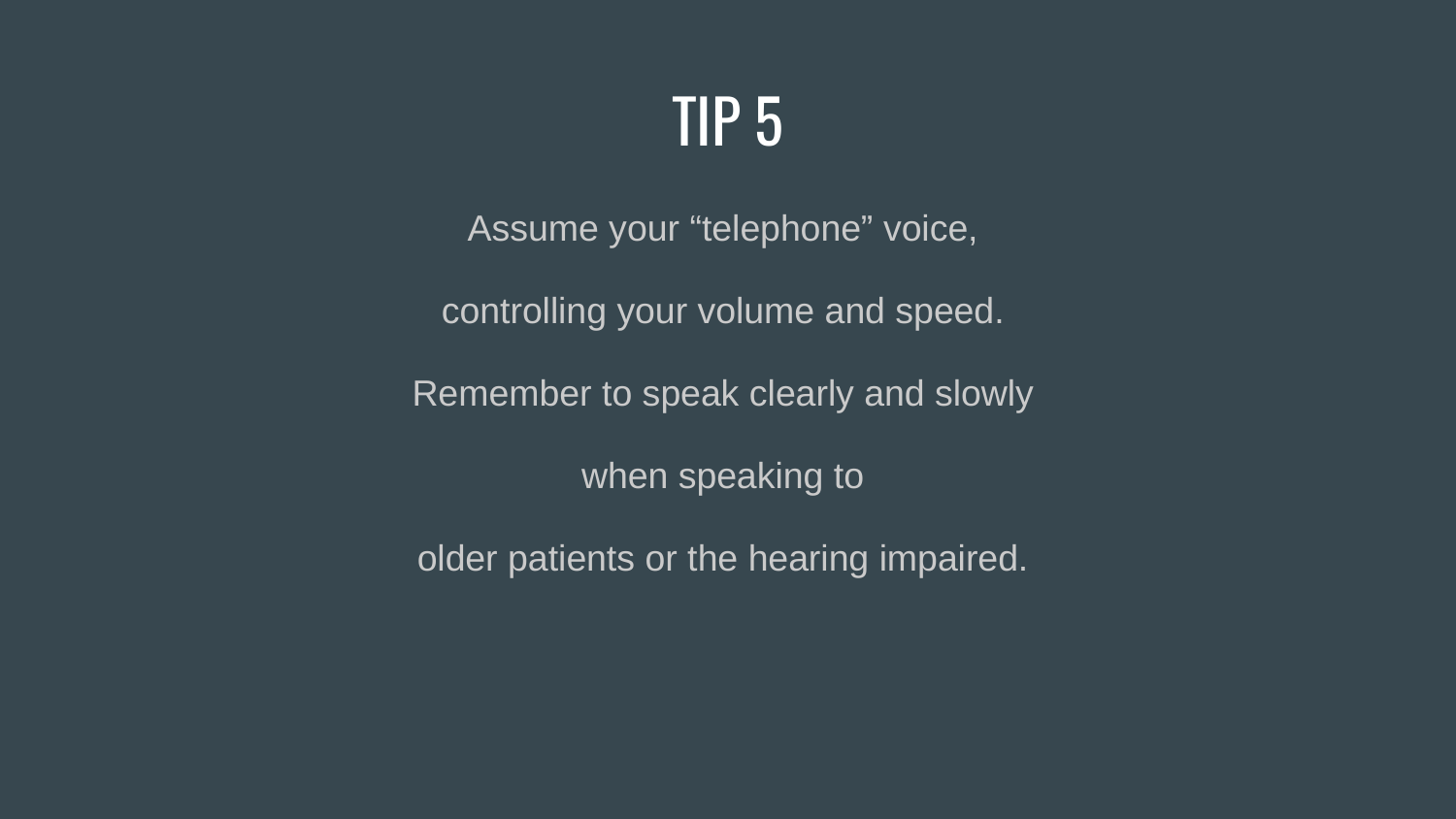

# TIP 5
Assume your “telephone” voice,
controlling your volume and speed.
Remember to speak clearly and slowly
when speaking to
older patients or the hearing impaired.